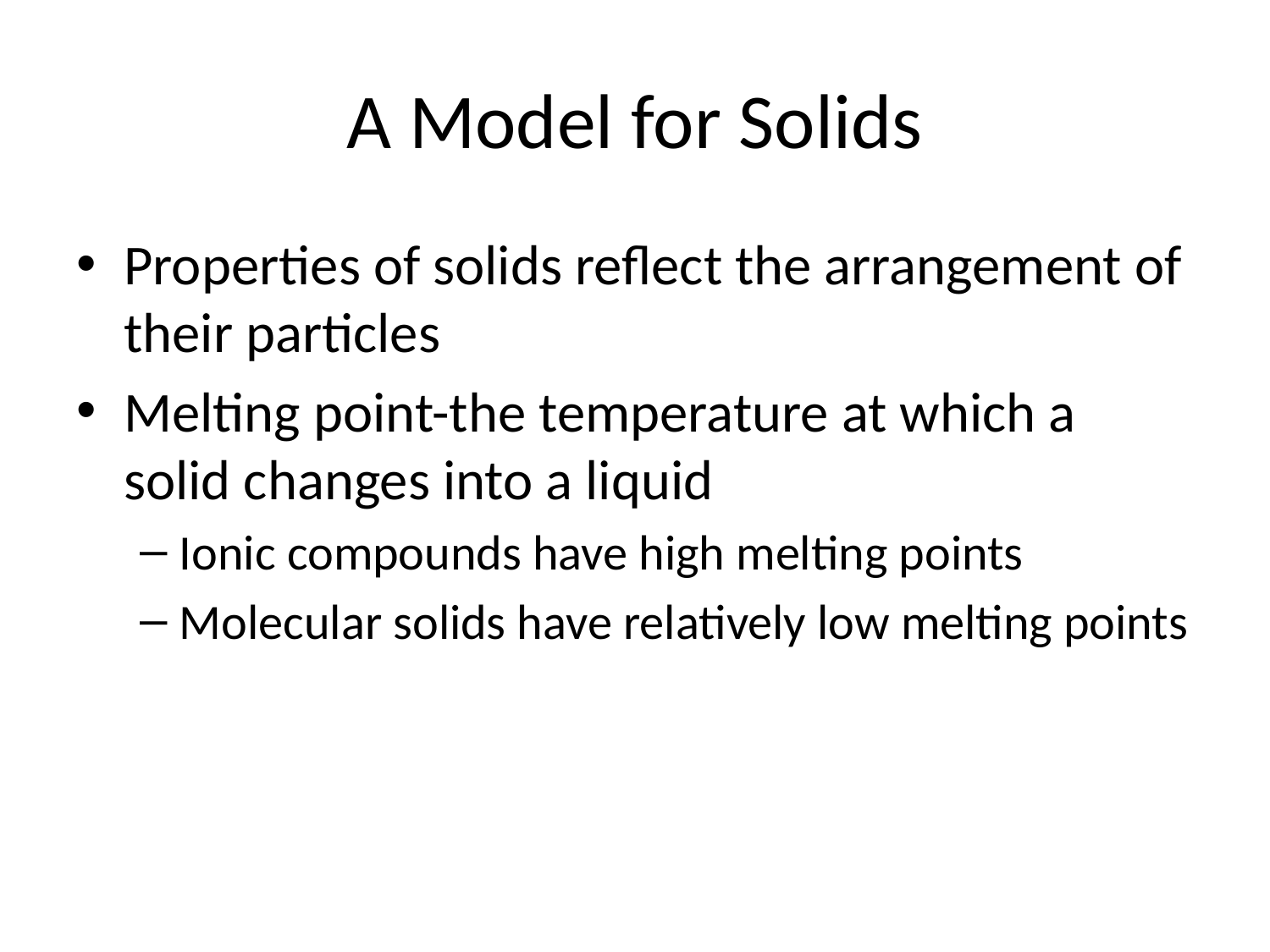

# A Model for Solids
Properties of solids reflect the arrangement of their particles
Melting point-the temperature at which a solid changes into a liquid
Ionic compounds have high melting points
Molecular solids have relatively low melting points